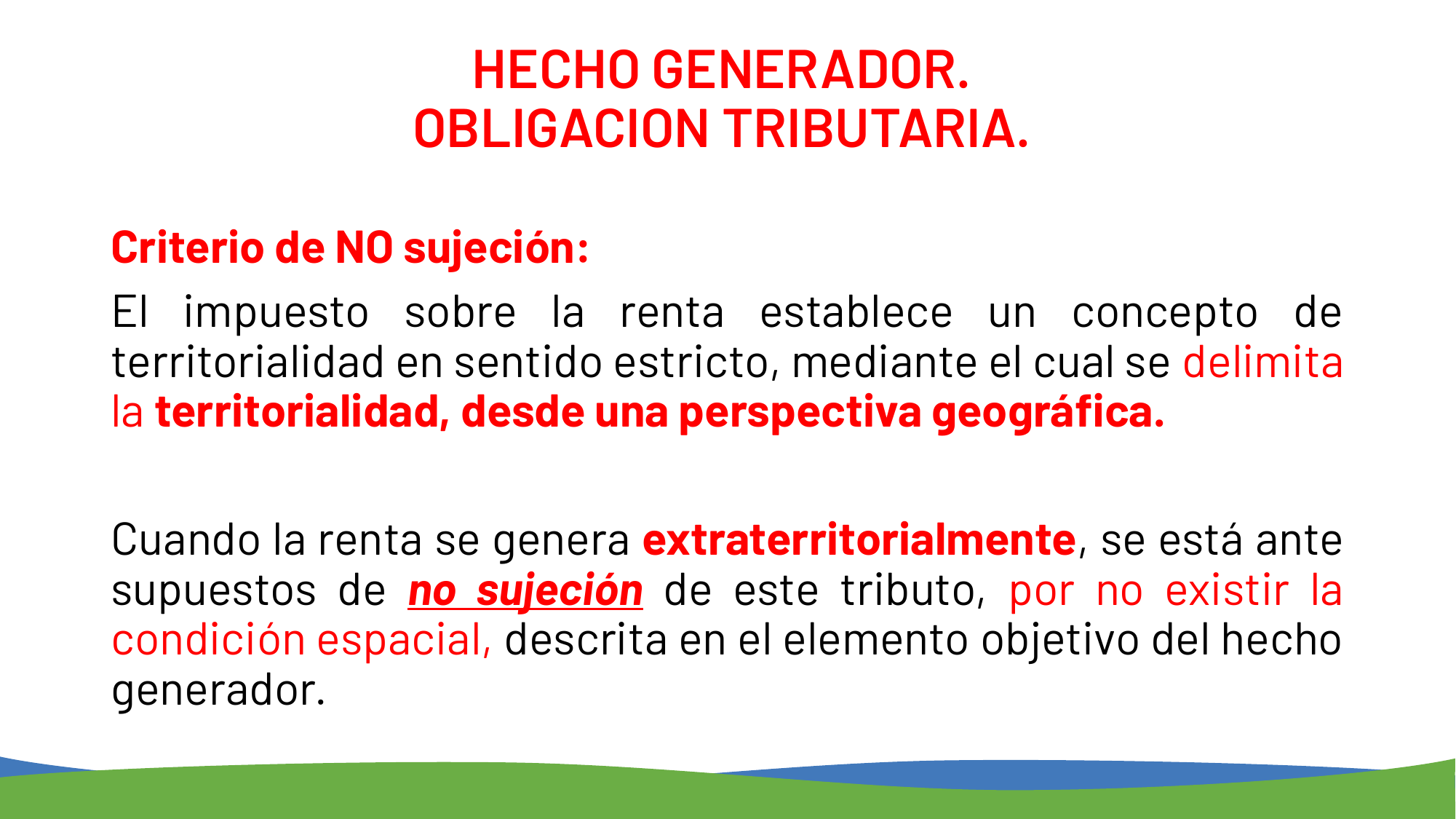

# HECHO GENERADOR. OBLIGACION TRIBUTARIA.
Criterio de NO sujeción:
El impuesto sobre la renta establece un concepto de territorialidad en sentido estricto, mediante el cual se delimita la territorialidad, desde una perspectiva geográfica.

Cuando la renta se genera extraterritorialmente, se está ante supuestos de no sujeción de este tributo, por no existir la condición espacial, descrita en el elemento objetivo del hecho generador.